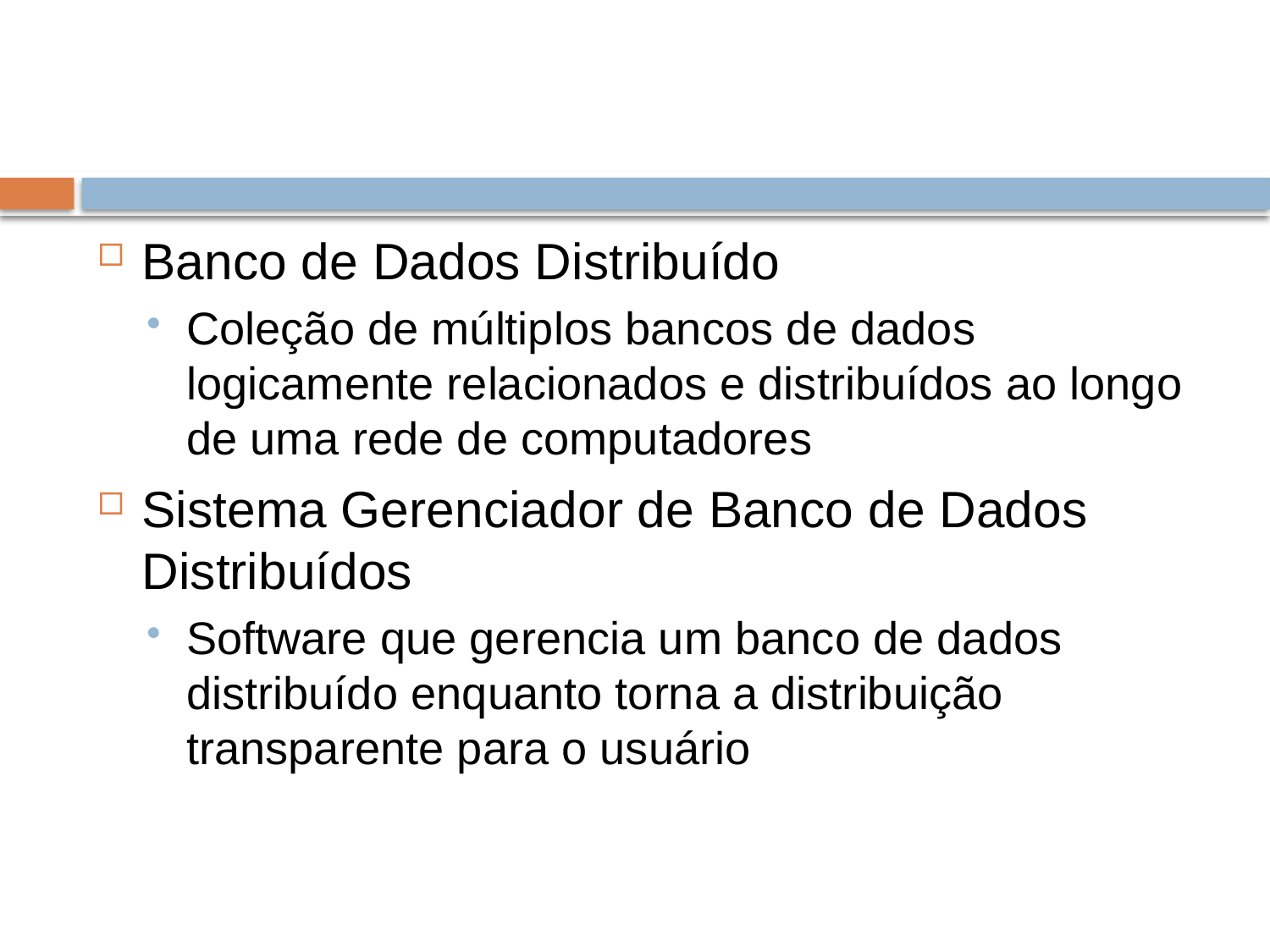

#
Banco de Dados Distribuído
Coleção de múltiplos bancos de dados logicamente relacionados e distribuídos ao longo de uma rede de computadores
Sistema Gerenciador de Banco de Dados Distribuídos
Software que gerencia um banco de dados distribuído enquanto torna a distribuição transparente para o usuário